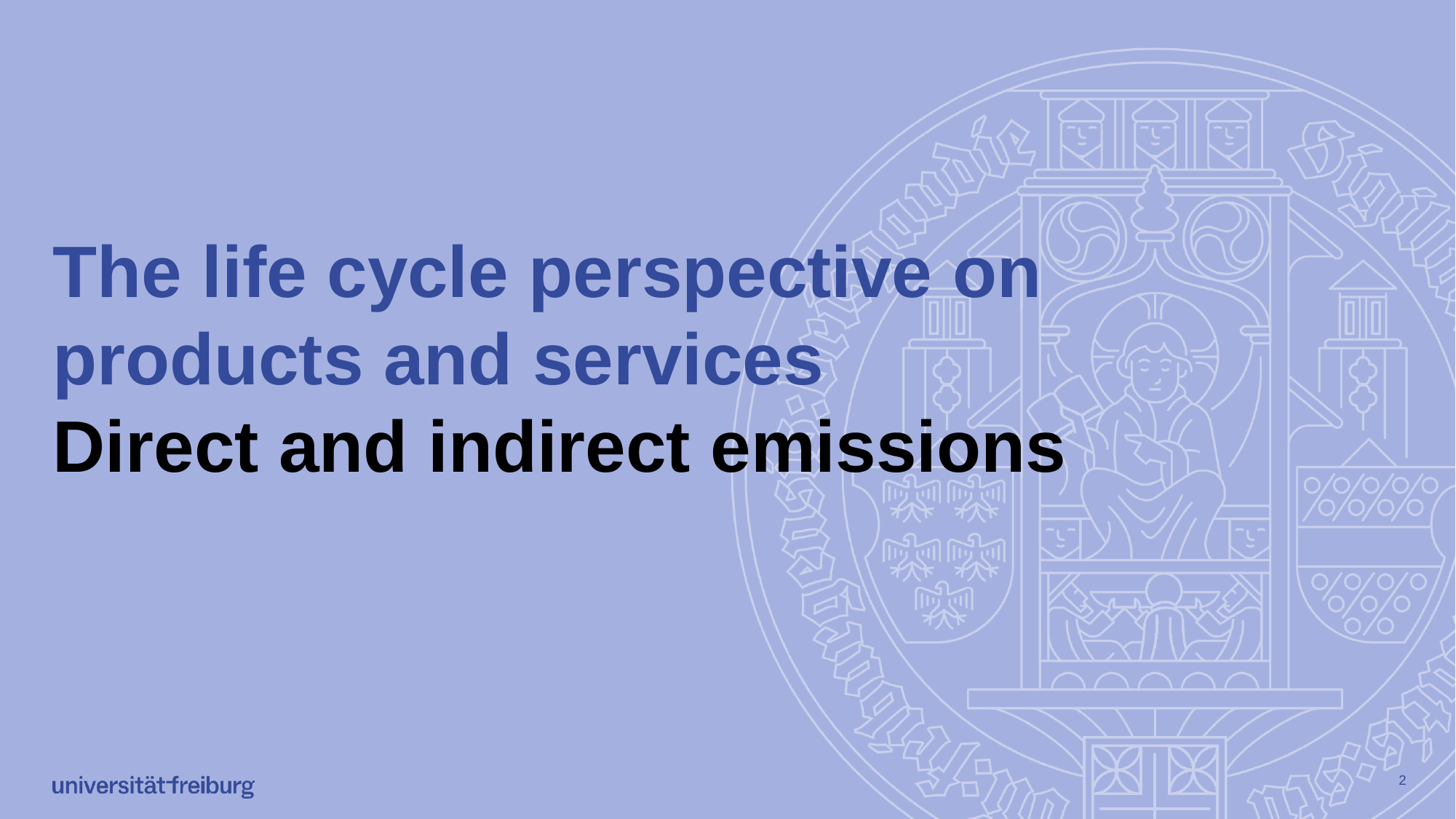

# The life cycle perspective on products and services Direct and indirect emissions
2